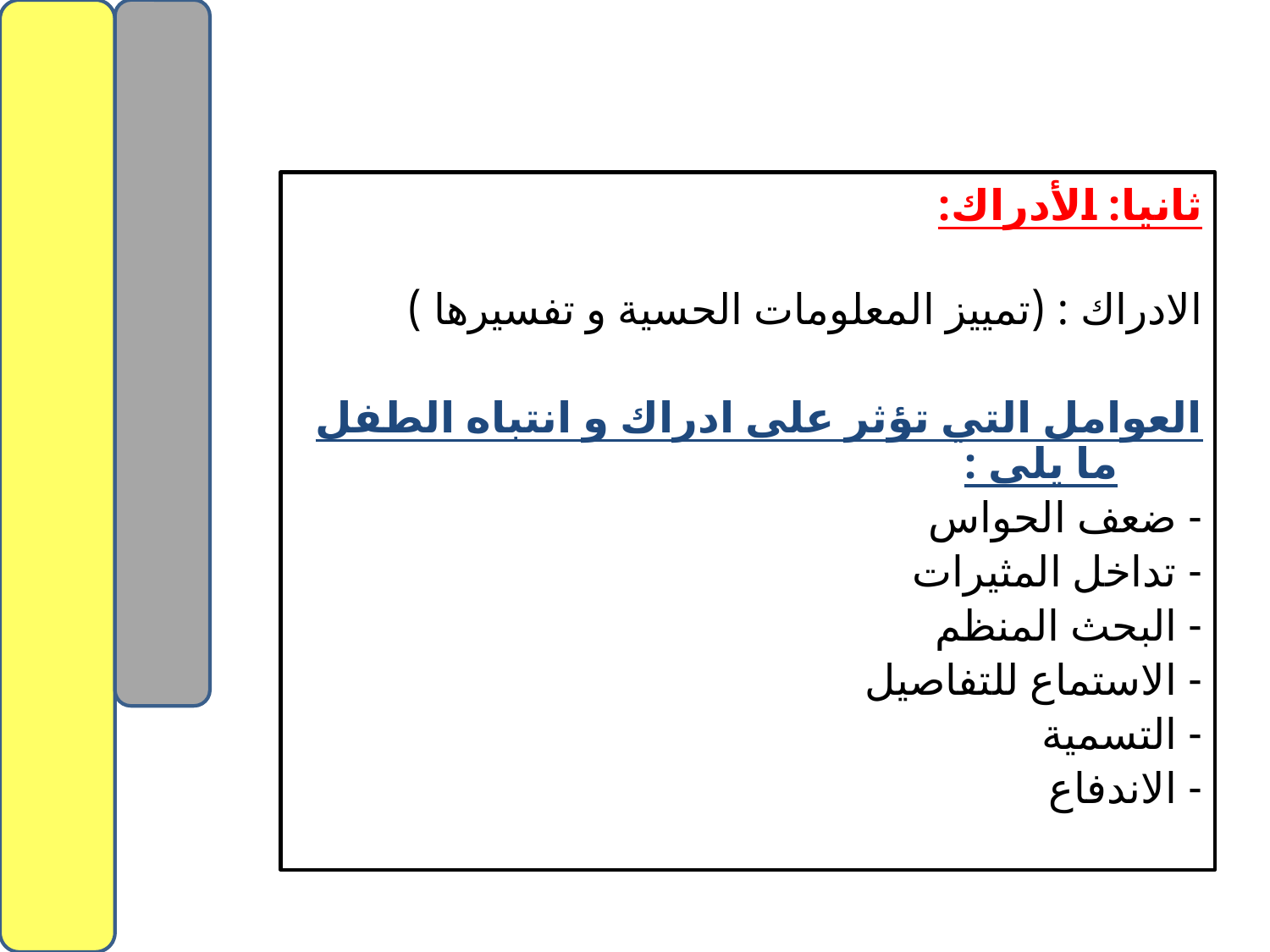

ثانيا: الأدراك:

الادراك : (تمييز المعلومات الحسية و تفسيرها )

العوامل التي تؤثر على ادراك و انتباه الطفل ما يلى :
- ضعف الحواس
- تداخل المثيرات
- البحث المنظم
- الاستماع للتفاصيل
- التسمية
- الاندفاع